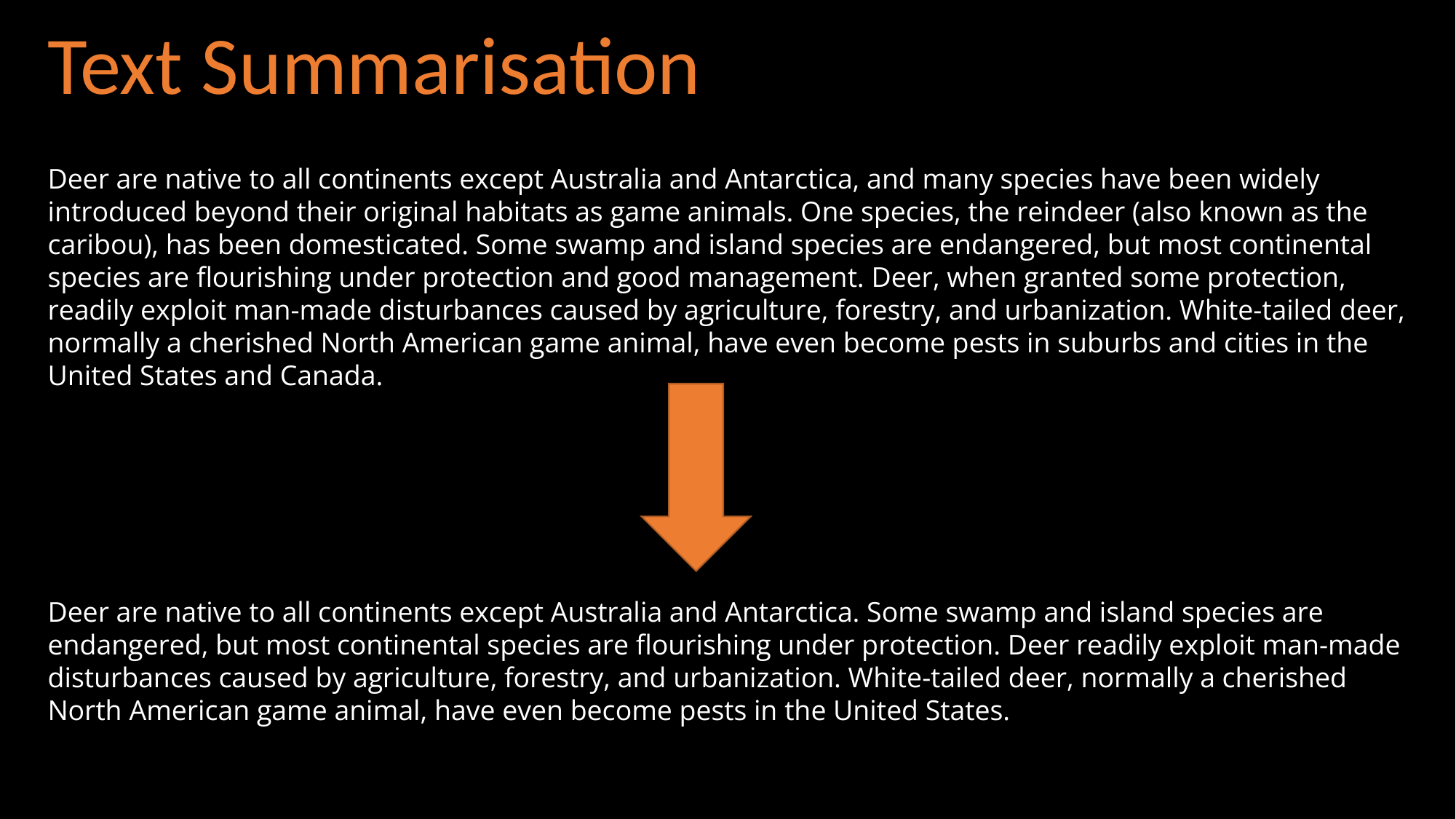

Text Summarisation

Deer are native to all continents except Australia and Antarctica, and many species have been widely introduced beyond their original habitats as game animals. One species, the reindeer (also known as the caribou), has been domesticated. Some swamp and island species are endangered, but most continental species are flourishing under protection and good management. Deer, when granted some protection, readily exploit man-made disturbances caused by agriculture, forestry, and urbanization. White-tailed deer, normally a cherished North American game animal, have even become pests in suburbs and cities in the United States and Canada.

Deer are native to all continents except Australia and Antarctica. Some swamp and island species are endangered, but most continental species are flourishing under protection. Deer readily exploit man-made disturbances caused by agriculture, forestry, and urbanization. White-tailed deer, normally a cherished North American game animal, have even become pests in the United States.